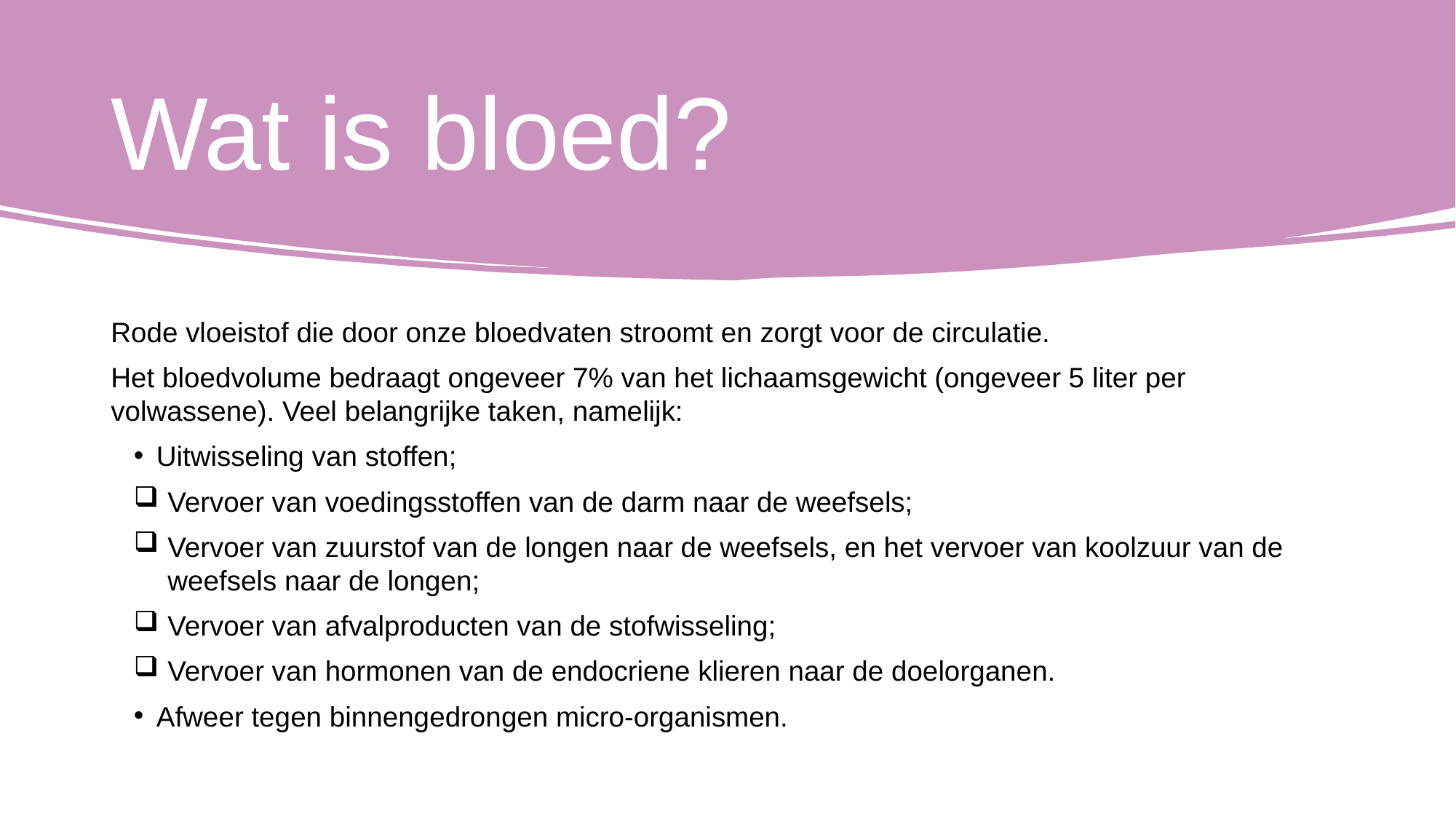

# Wat is bloed?

Rode vloeistof die door onze bloedvaten stroomt en zorgt voor de circulatie.
Het bloedvolume bedraagt ongeveer 7% van het lichaamsgewicht (ongeveer 5 liter per volwassene). Veel belangrijke taken, namelijk:
Uitwisseling van stoffen;
Vervoer van voedingsstoffen van de darm naar de weefsels;
Vervoer van zuurstof van de longen naar de weefsels, en het vervoer van koolzuur van de weefsels naar de longen;
Vervoer van afvalproducten van de stofwisseling;
Vervoer van hormonen van de endocriene klieren naar de doelorganen.
Afweer tegen binnengedrongen micro-organismen.